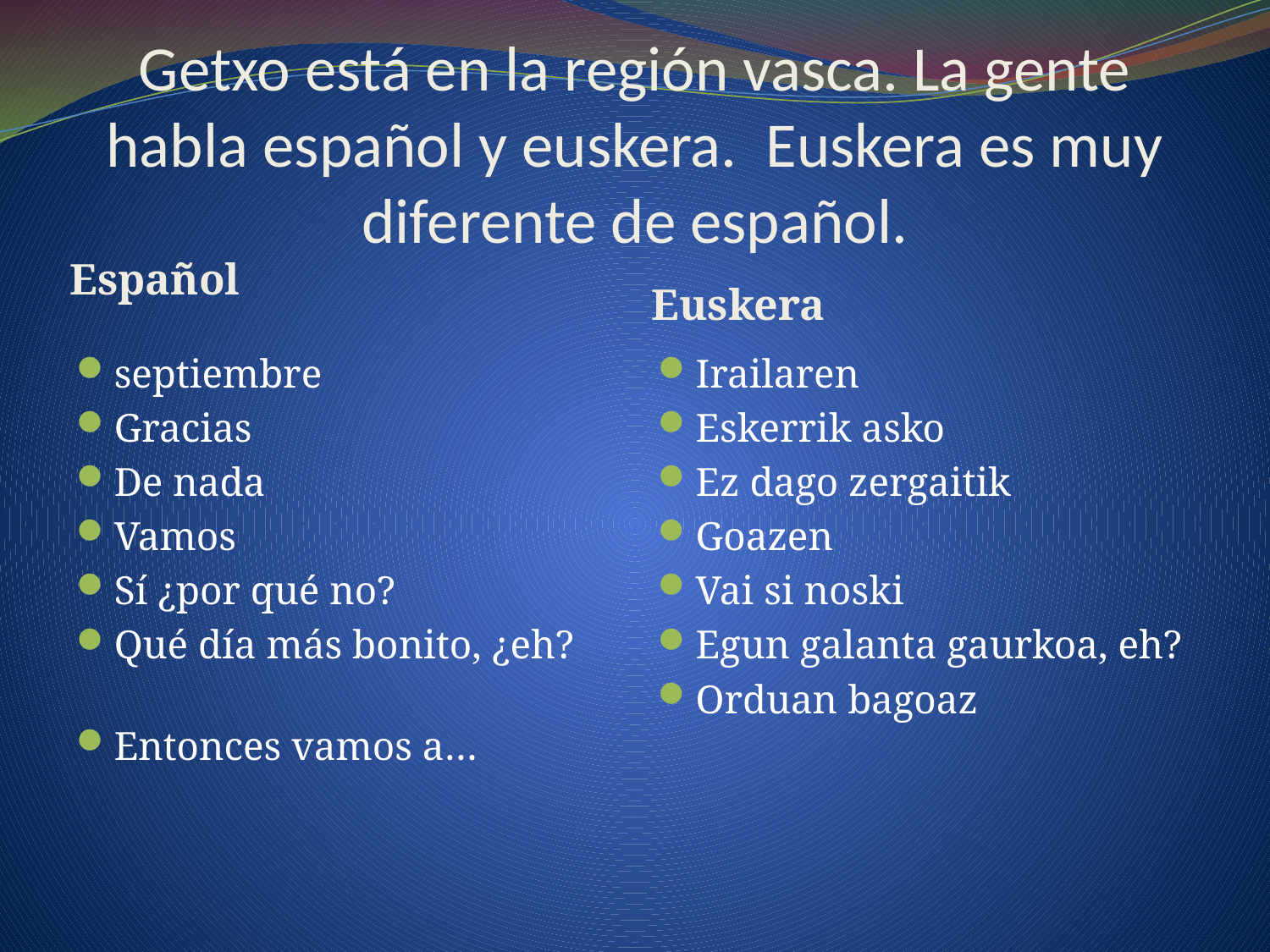

# Getxo está en la región vasca. La gente habla español y euskera.  Euskera es muy diferente de español.
Español
Euskera
septiembre
Gracias
De nada
Vamos
Sí ¿por qué no?
Qué día más bonito, ¿eh?
Entonces vamos a…
Irailaren
Eskerrik asko
Ez dago zergaitik
Goazen
Vai si noski
Egun galanta gaurkoa, eh?
Orduan bagoaz